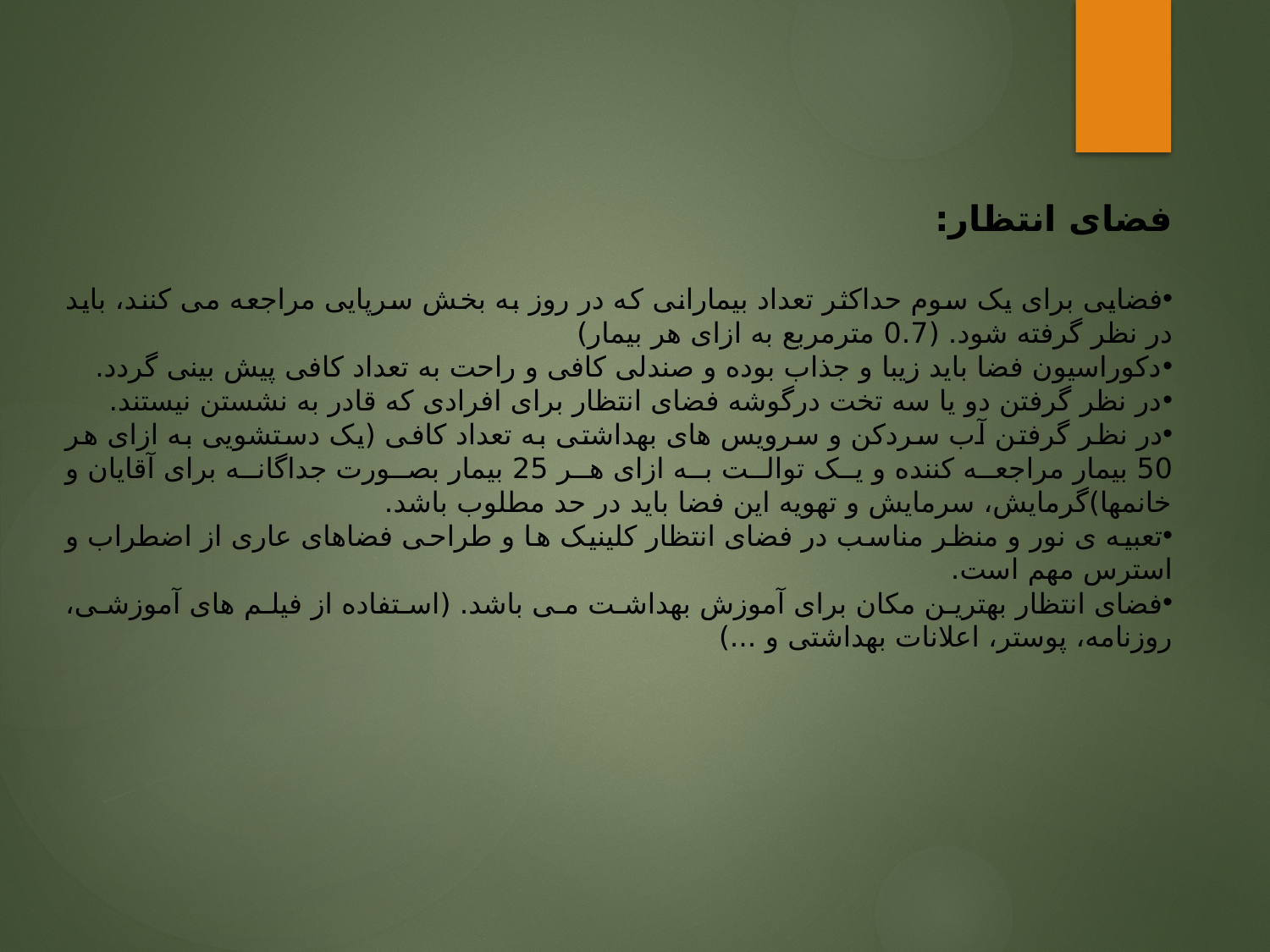

فضای انتظار:

فضایی برای یک سوم حداکثر تعداد بیمارانی که در روز به بخش سرپایی مراجعه می کنند، باید در نظر گرفته شود. (0.7 مترمربع به ازای هر بیمار)
دکوراسیون فضا باید زیبا و جذاب بوده و صندلی کافی و راحت به تعداد کافی پیش بینی گردد.
در نظر گرفتن دو یا سه تخت درگوشه فضای انتظار برای افرادی که قادر به نشستن نیستند.
در نظر گرفتن آب سردکن و سرویس های بهداشتی به تعداد کافی (یک دستشویی به ازای هر 50 بیمار مراجعه کننده و یک توالت به ازای هر 25 بیمار بصورت جداگانه برای آقایان و خانمها)گرمایش، سرمایش و تهویه این فضا باید در حد مطلوب باشد.
تعبیه ی نور و منظر مناسب در فضای انتظار کلینیک ها و طراحی فضاهای عاری از اضطراب و استرس مهم است.
فضای انتظار بهترین مکان برای آموزش بهداشت می باشد. (استفاده از فیلم های آموزشی، روزنامه، پوستر، اعلانات بهداشتی و ...)